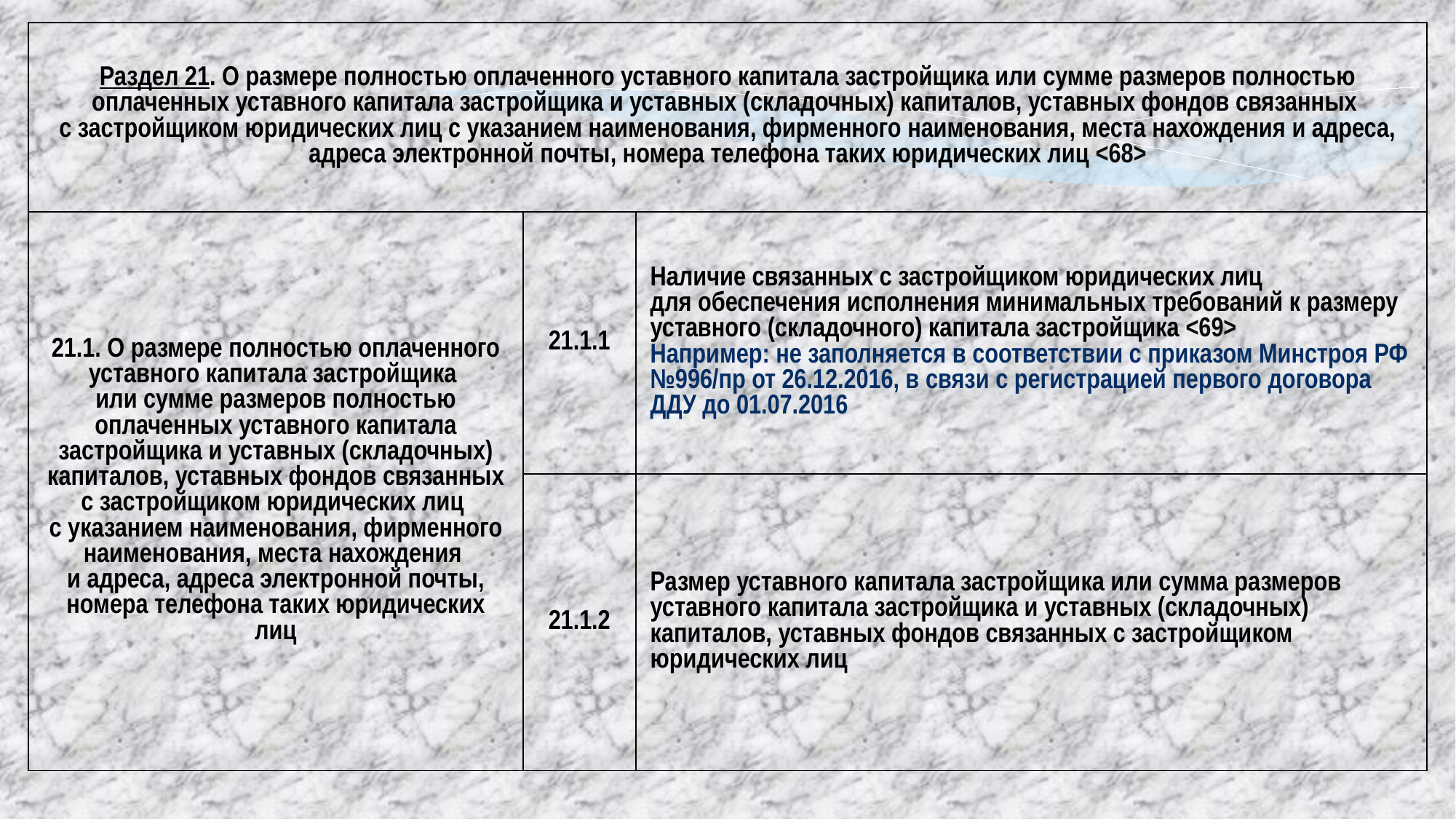

| Раздел 21. О размере полностью оплаченного уставного капитала застройщика или сумме размеров полностью оплаченных уставного капитала застройщика и уставных (складочных) капиталов, уставных фондов связанных с застройщиком юридических лиц с указанием наименования, фирменного наименования, места нахождения и адреса, адреса электронной почты, номера телефона таких юридических лиц <68> |  |  |
| --- | --- | --- |
| 21.1. О размере полностью оплаченного уставного капитала застройщика или сумме размеров полностью оплаченных уставного капитала застройщика и уставных (складочных) капиталов, уставных фондов связанных с застройщиком юридических лиц с указанием наименования, фирменного наименования, места нахождения и адреса, адреса электронной почты, номера телефона таких юридических лиц | 21.1.1 | Наличие связанных с застройщиком юридических лиц для обеспечения исполнения минимальных требований к размеру уставного (складочного) капитала застройщика <69> Например: не заполняется в соответствии с приказом Минстроя РФ №996/пр от 26.12.2016, в связи с регистрацией первого договора ДДУ до 01.07.2016 |
|  | 21.1.2 | Размер уставного капитала застройщика или сумма размеров уставного капитала застройщика и уставных (складочных) капиталов, уставных фондов связанных с застройщиком юридических лиц |